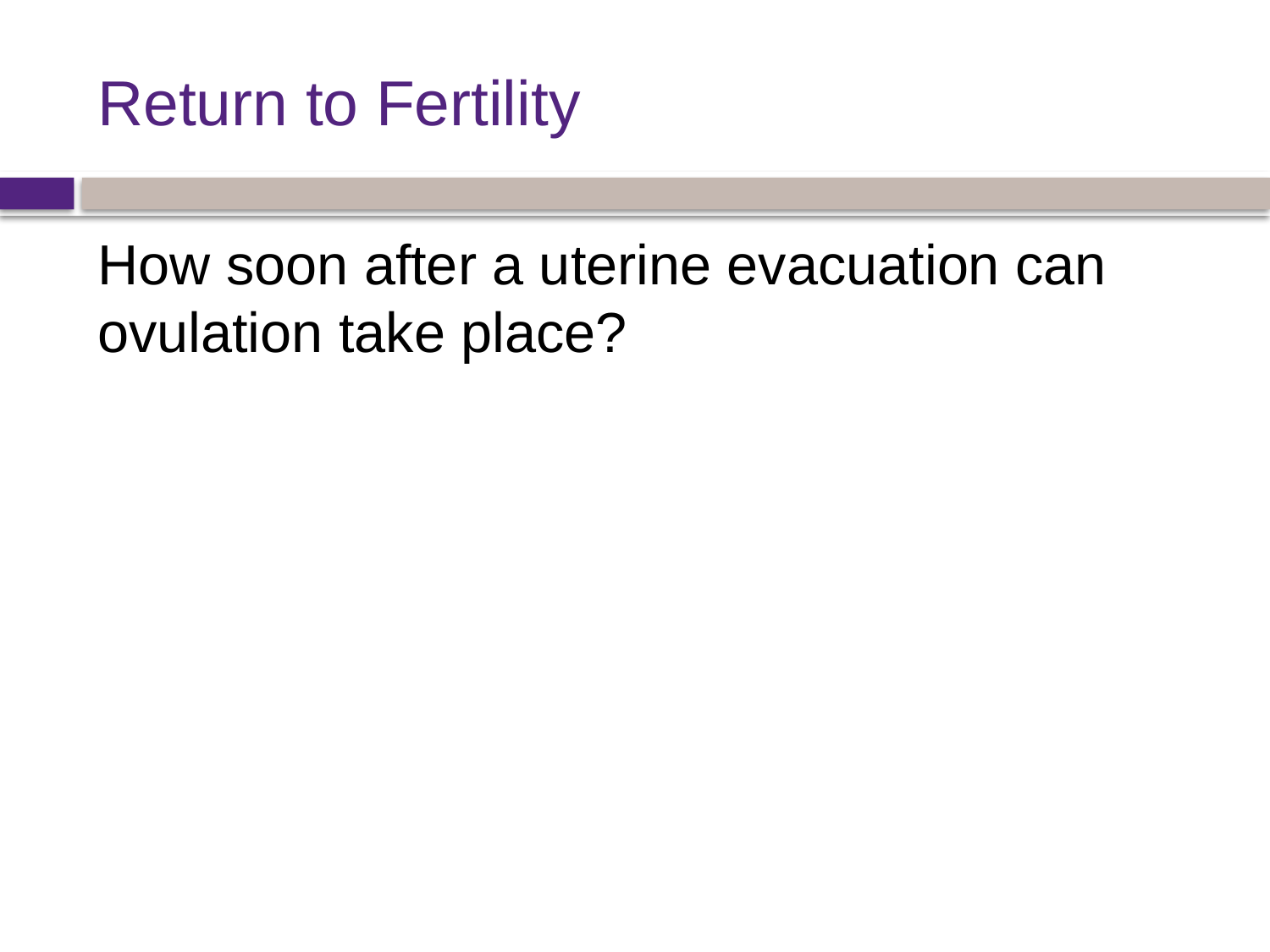

# Return to Fertility
How soon after a uterine evacuation can ovulation take place?